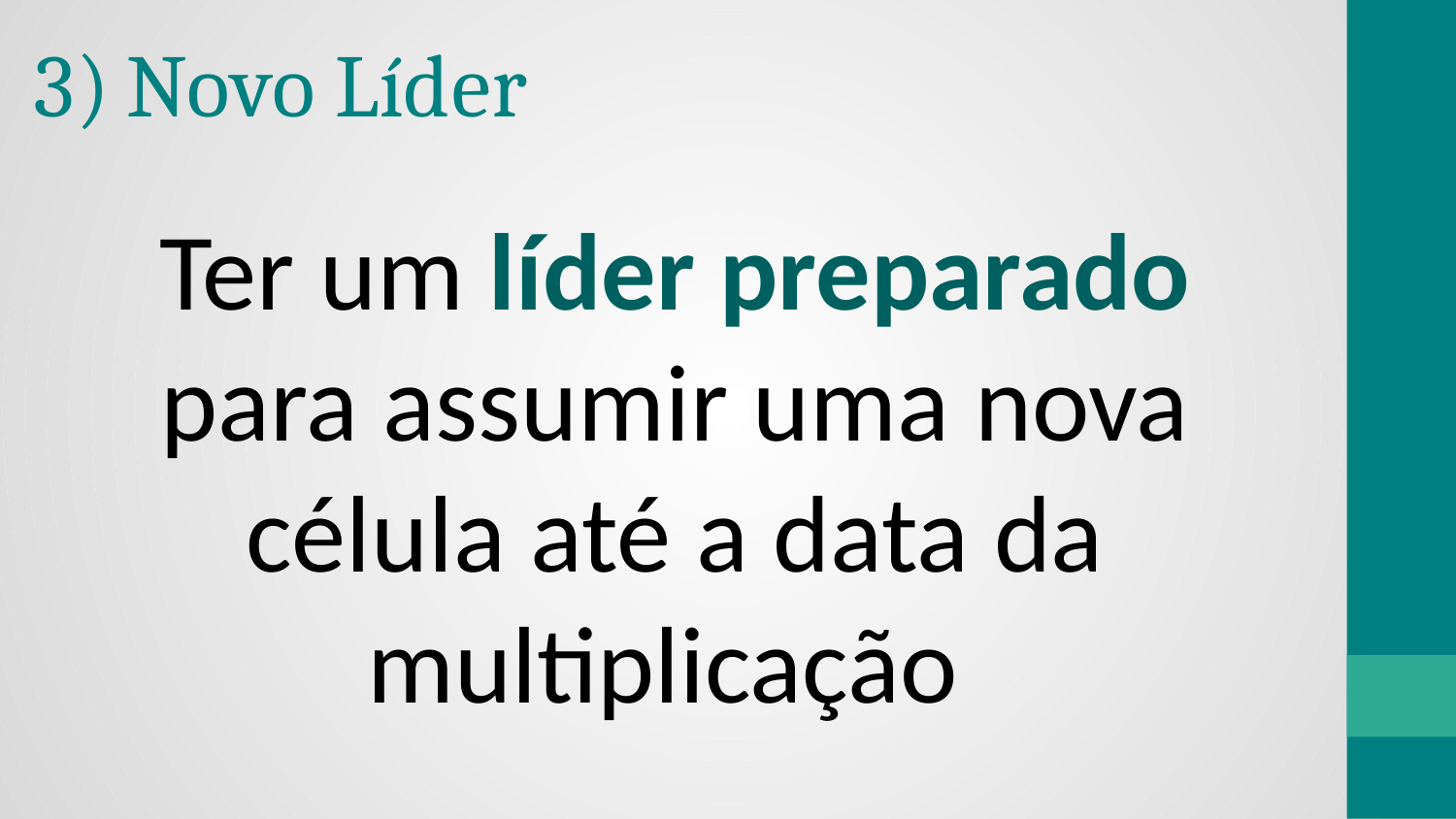

# 3) Novo Líder
Ter um líder preparado para assumir uma nova célula até a data da multiplicação